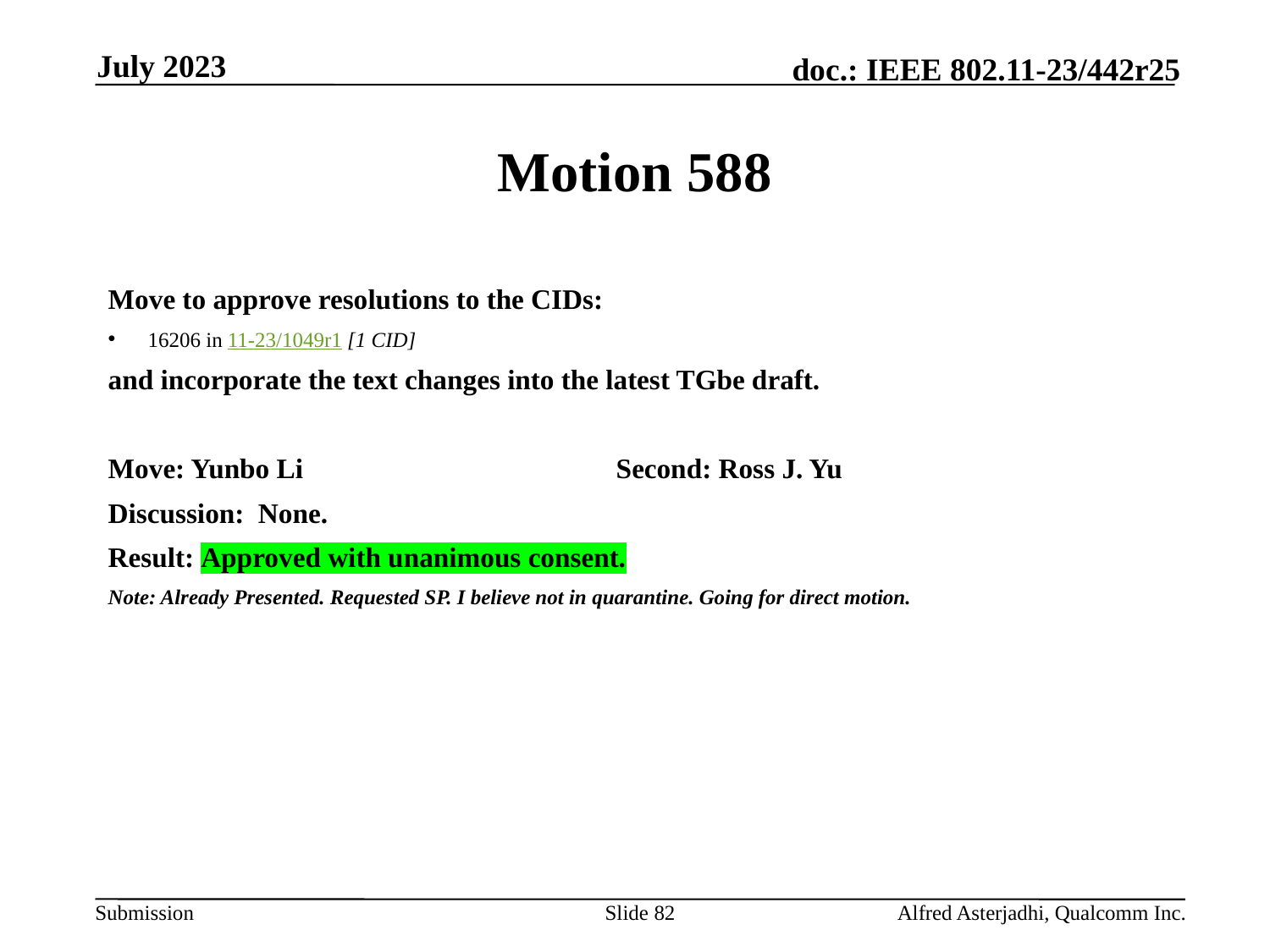

July 2023
# Motion 588
Move to approve resolutions to the CIDs:
16206 in 11-23/1049r1 [1 CID]
and incorporate the text changes into the latest TGbe draft.

Move: Yunbo Li			Second: Ross J. Yu
Discussion:  None.
Result: Approved with unanimous consent.
Note: Already Presented. Requested SP. I believe not in quarantine. Going for direct motion.
Slide 82
Alfred Asterjadhi, Qualcomm Inc.